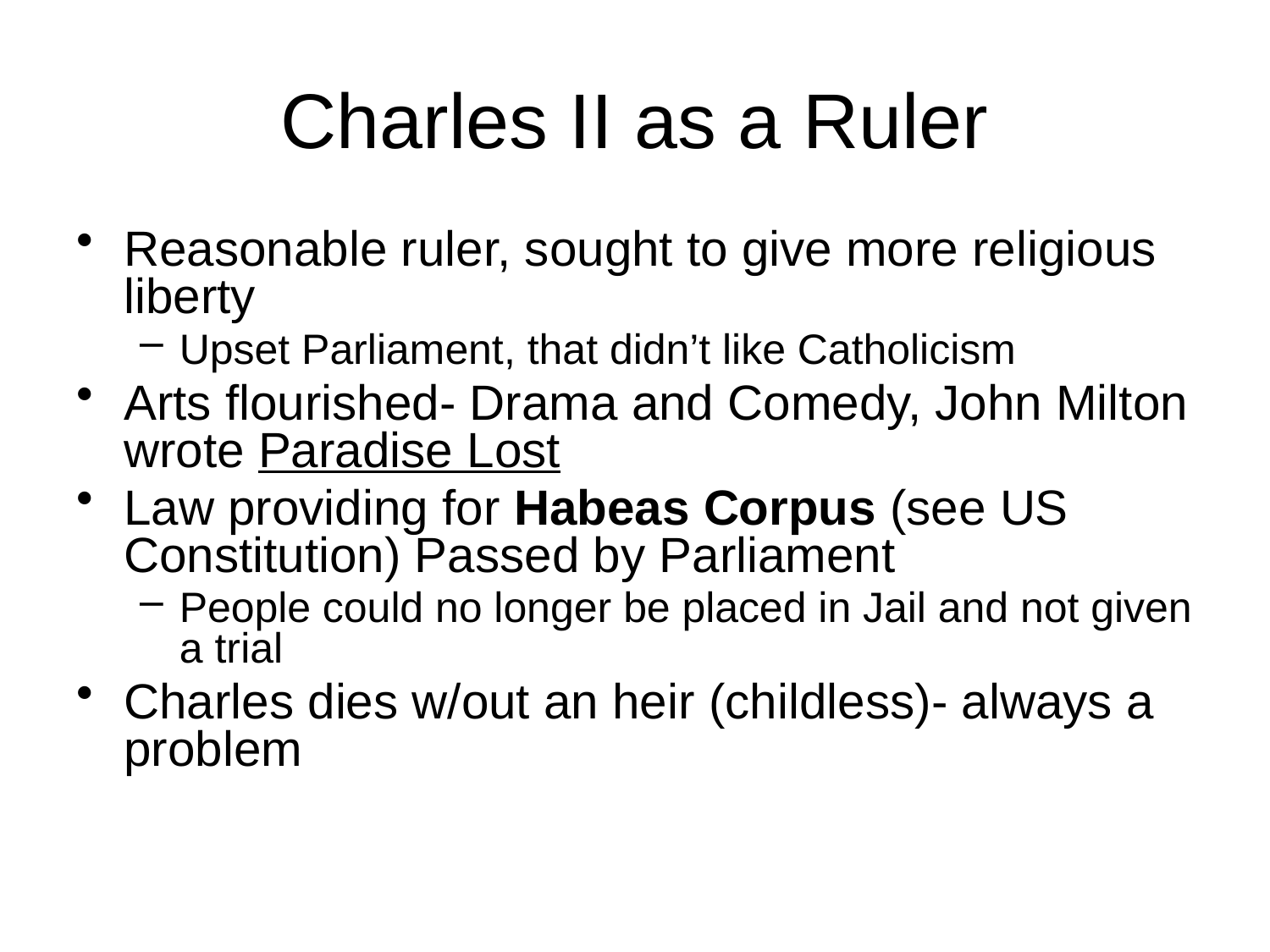

# Charles II as a Ruler
Reasonable ruler, sought to give more religious liberty
Upset Parliament, that didn’t like Catholicism
Arts flourished- Drama and Comedy, John Milton wrote Paradise Lost
Law providing for Habeas Corpus (see US Constitution) Passed by Parliament
People could no longer be placed in Jail and not given a trial
Charles dies w/out an heir (childless)- always a problem